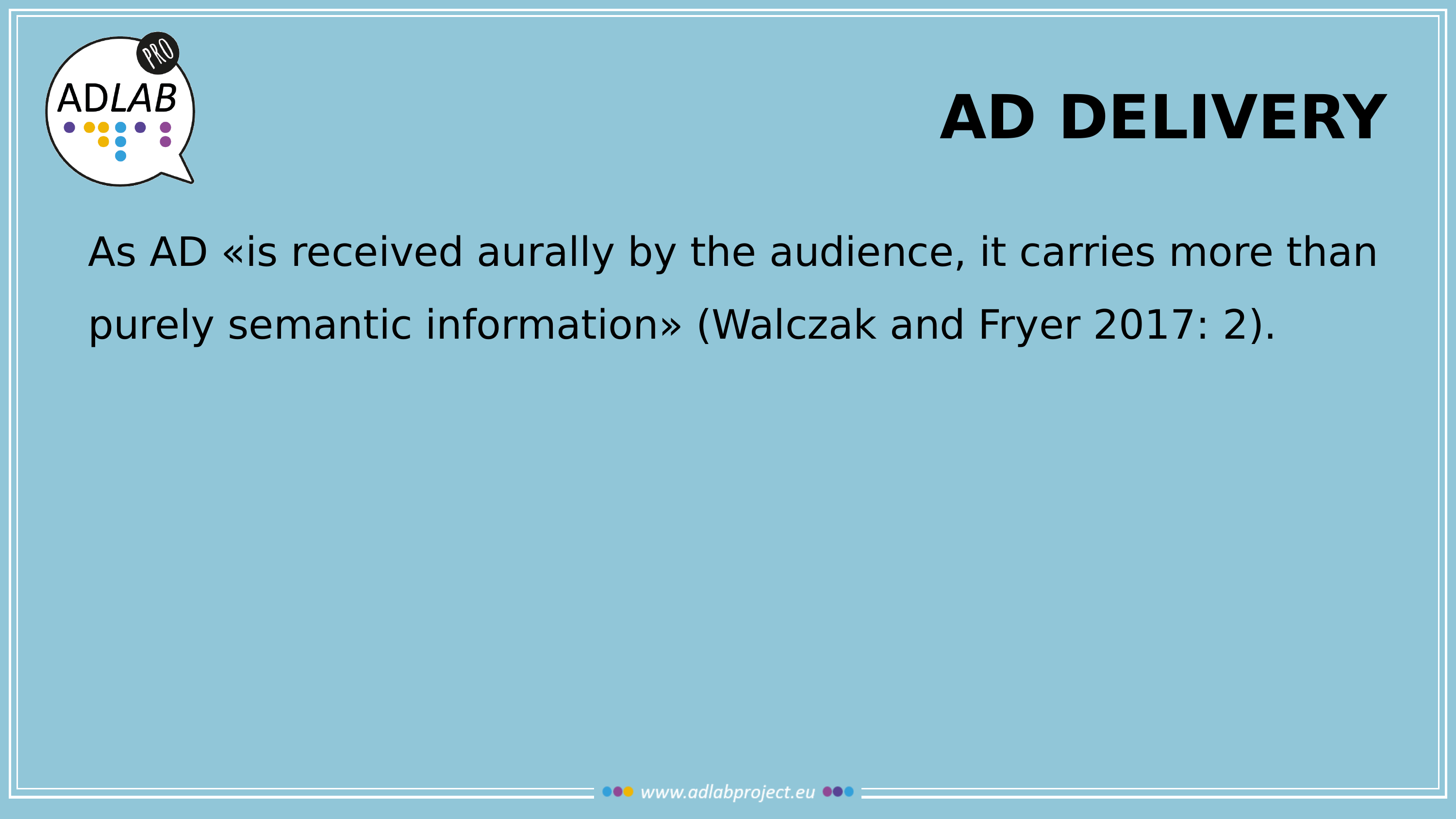

# AD Delivery
As AD «is received aurally by the audience, it carries more than purely semantic information» (Walczak and Fryer 2017: 2).